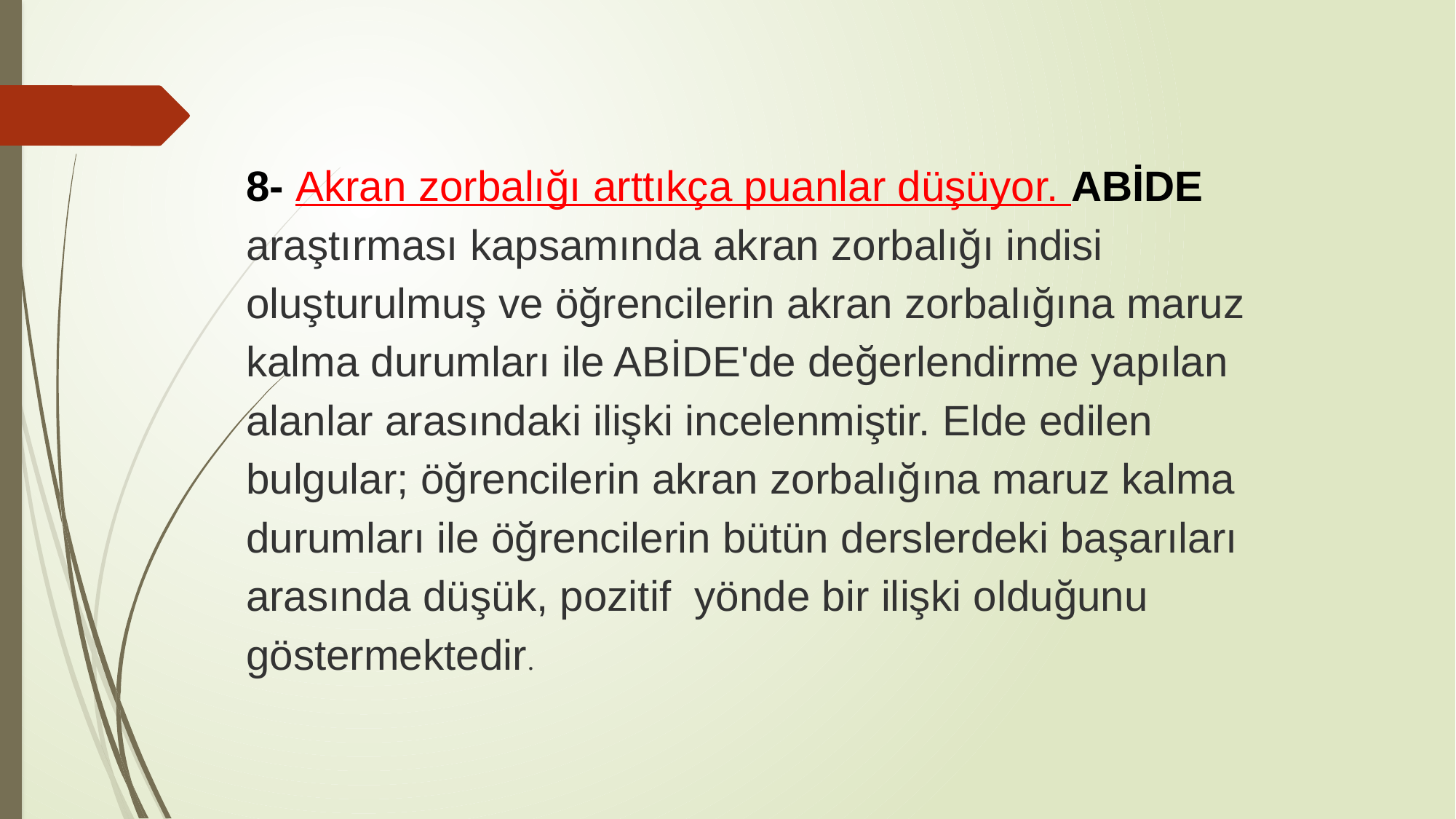

8- Akran zorbalığı arttıkça puanlar düşüyor. ABİDE araştırması kapsamında akran zorbalığı indisi oluşturulmuş ve öğrencilerin akran zorbalığına maruz kalma durumları ile ABİDE'de değerlendirme yapılan alanlar arasındaki ilişki incelenmiştir. Elde edilen bulgular; öğrencilerin akran zorbalığına maruz kalma durumları ile öğrencilerin bütün derslerdeki başarıları arasında düşük, pozitif  yönde bir ilişki olduğunu göstermektedir.